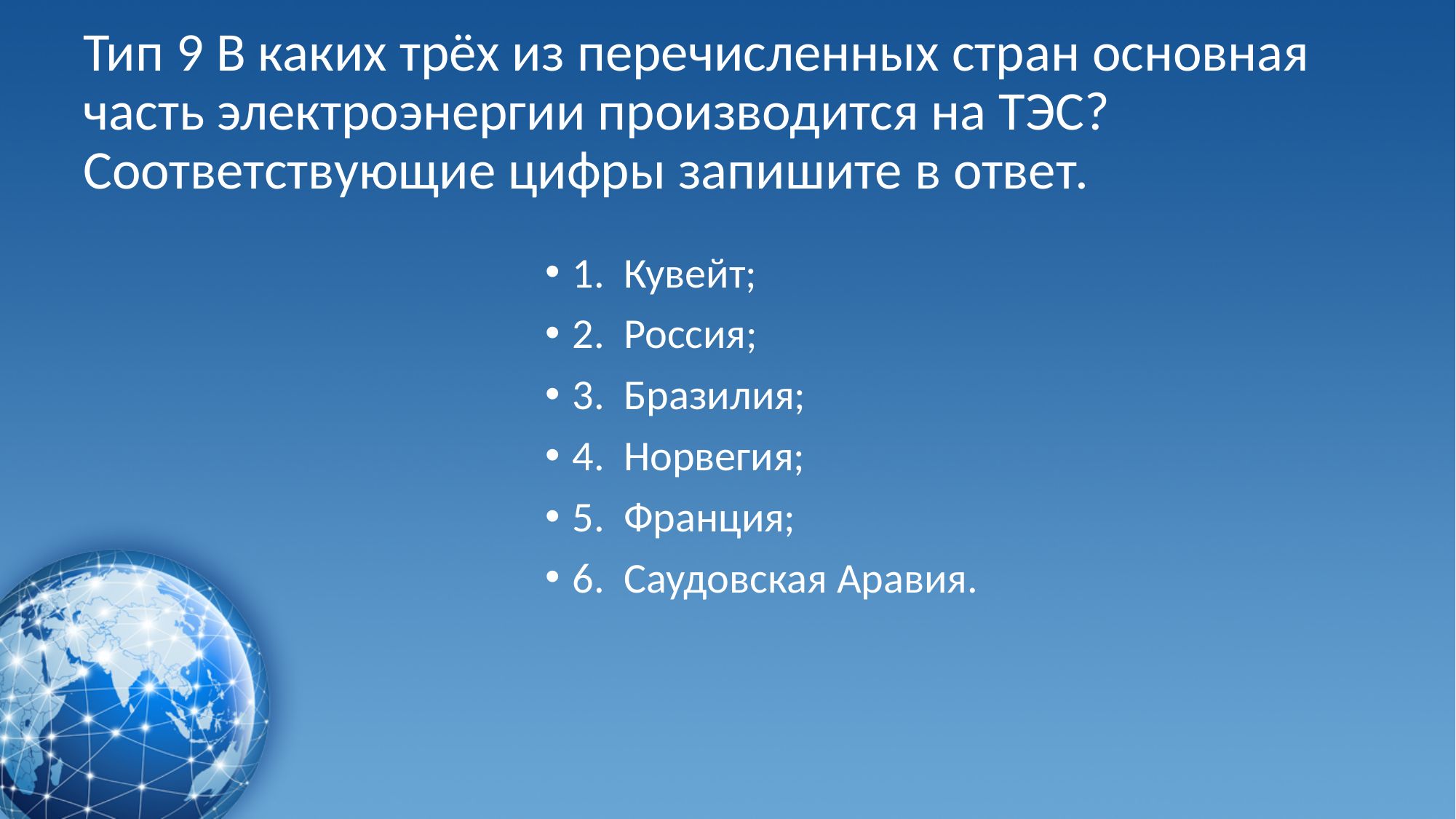

# Тип 9 В каких трёх из перечисленных стран основная часть электроэнергии производится на ТЭС? Соответствующие цифры запишите в ответ.
1.  Кувейт;
2.  Россия;
3.  Бразилия;
4.  Норвегия;
5.  Франция;
6.  Саудовская Аравия.